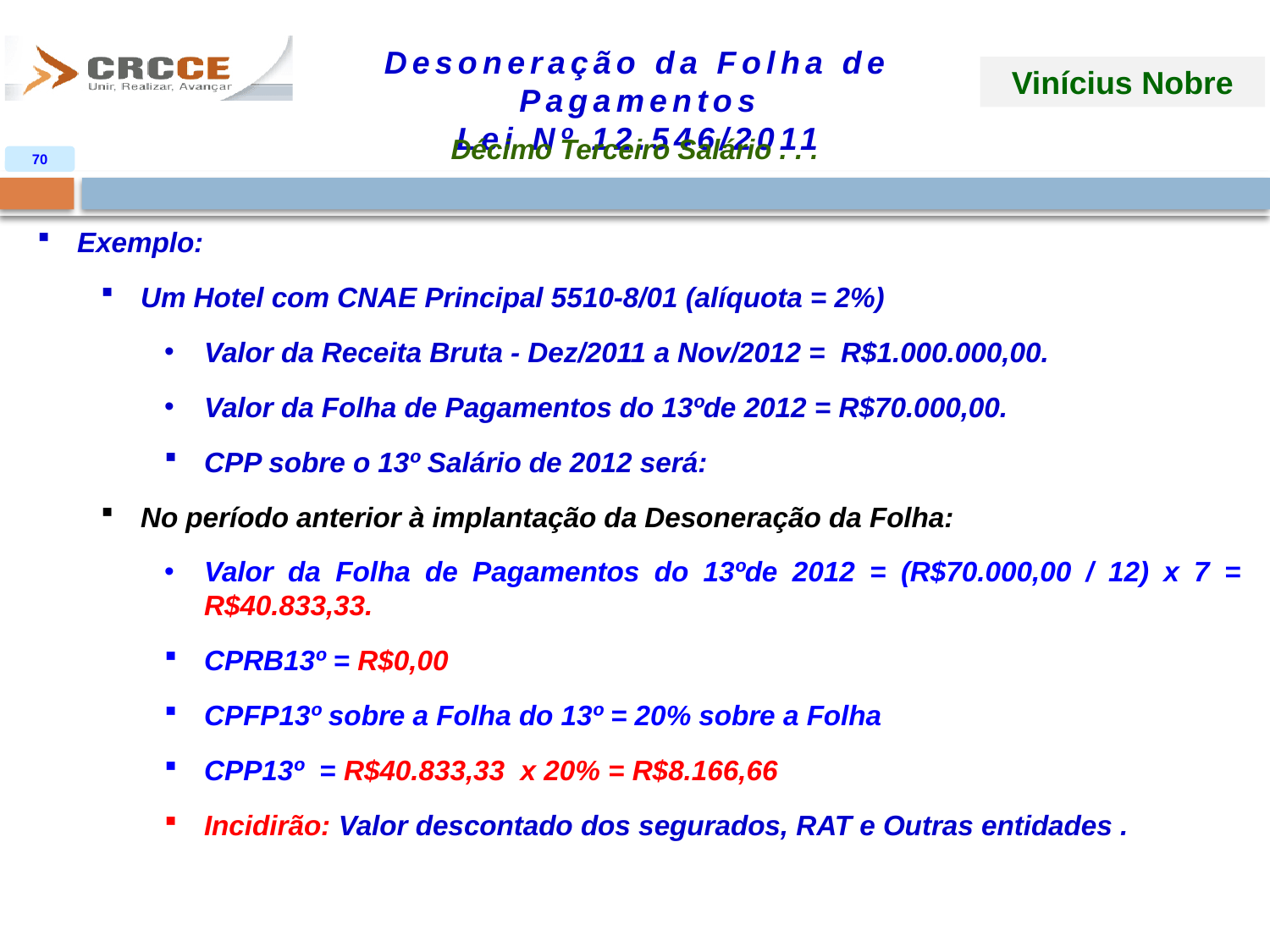

Décimo Terceiro Salário . . .
70
Exemplo:
Um Hotel com CNAE Principal 5510-8/01 (alíquota = 2%)
Valor da Receita Bruta - Dez/2011 a Nov/2012 =  R$1.000.000,00.
Valor da Folha de Pagamentos do 13ºde 2012 = R$70.000,00.
CPP sobre o 13º Salário de 2012 será:
No período anterior à implantação da Desoneração da Folha:
Valor da Folha de Pagamentos do 13ºde 2012 = (R$70.000,00 / 12) x 7 = R$40.833,33.
CPRB13º = R$0,00
CPFP13º sobre a Folha do 13º = 20% sobre a Folha
CPP13º  = R$40.833,33  x 20% = R$8.166,66
Incidirão: Valor descontado dos segurados, RAT e Outras entidades .